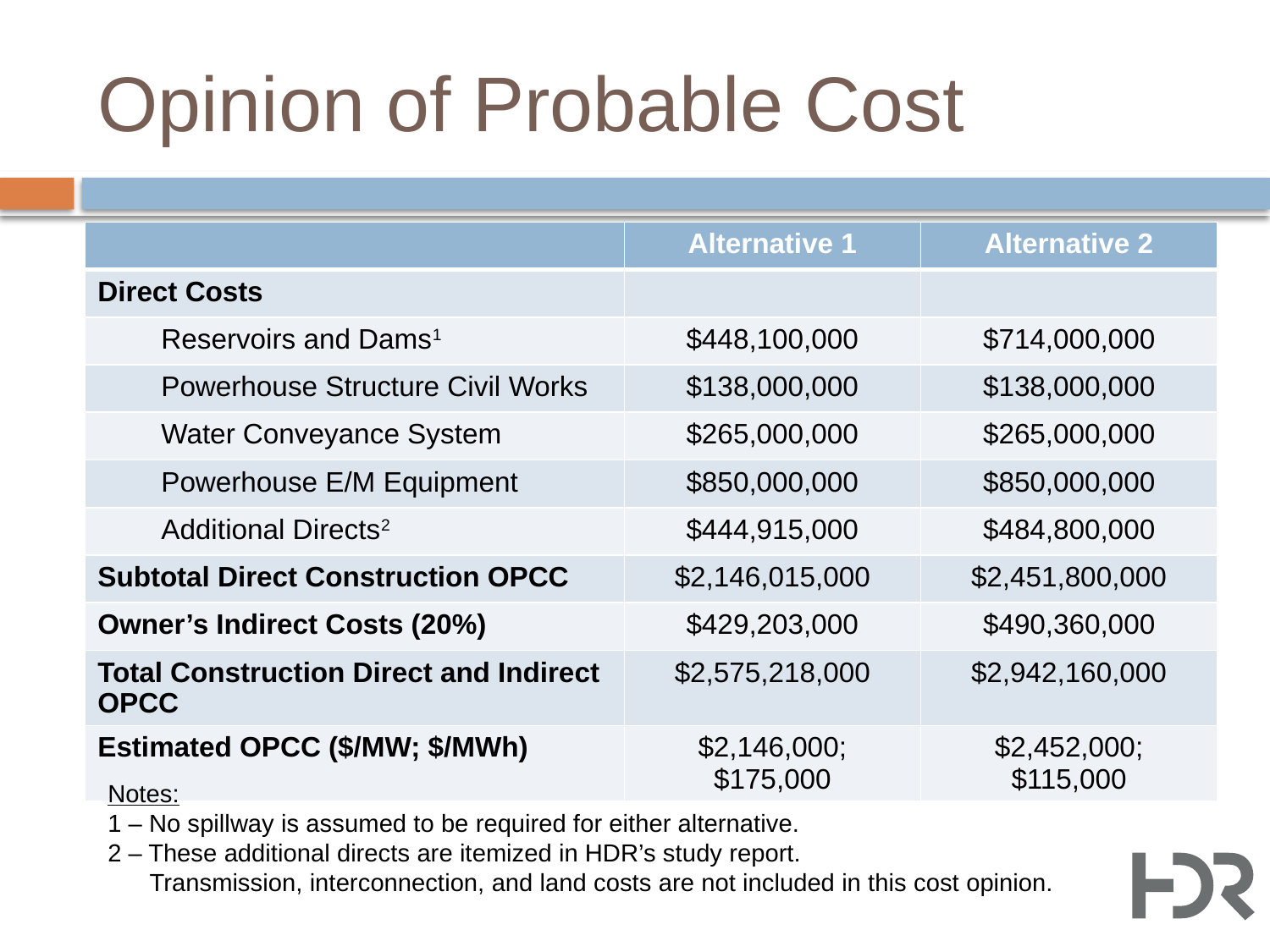

# Opinion of Probable Cost
|  | Alternative 1 | Alternative 2 |
| --- | --- | --- |
| Direct Costs |  |  |
| Reservoirs and Dams1 | $448,100,000 | $714,000,000 |
| Powerhouse Structure Civil Works | $138,000,000 | $138,000,000 |
| Water Conveyance System | $265,000,000 | $265,000,000 |
| Powerhouse E/M Equipment | $850,000,000 | $850,000,000 |
| Additional Directs2 | $444,915,000 | $484,800,000 |
| Subtotal Direct Construction OPCC | $2,146,015,000 | $2,451,800,000 |
| Owner’s Indirect Costs (20%) | $429,203,000 | $490,360,000 |
| Total Construction Direct and Indirect OPCC | $2,575,218,000 | $2,942,160,000 |
| Estimated OPCC ($/MW; $/MWh) | $2,146,000; $175,000 | $2,452,000; $115,000 |
Notes:
1 – No spillway is assumed to be required for either alternative.
2 – These additional directs are itemized in HDR’s study report.
      Transmission, interconnection, and land costs are not included in this cost opinion.